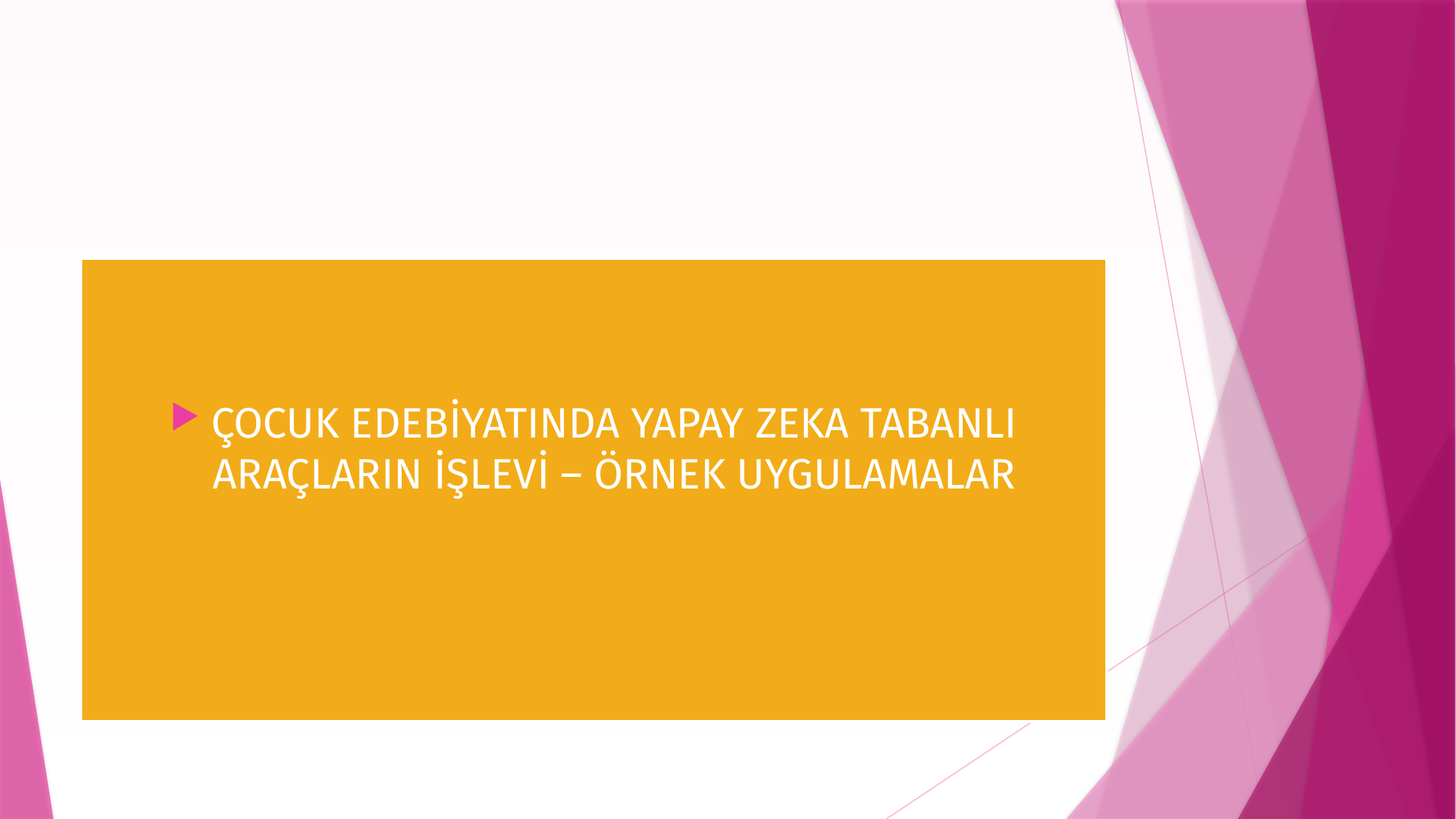

#

ÇOCUK EDEBİYATINDA YAPAY ZEKA TABANLI ARAÇLARIN İŞLEVİ – ÖRNEK UYGULAMALAR